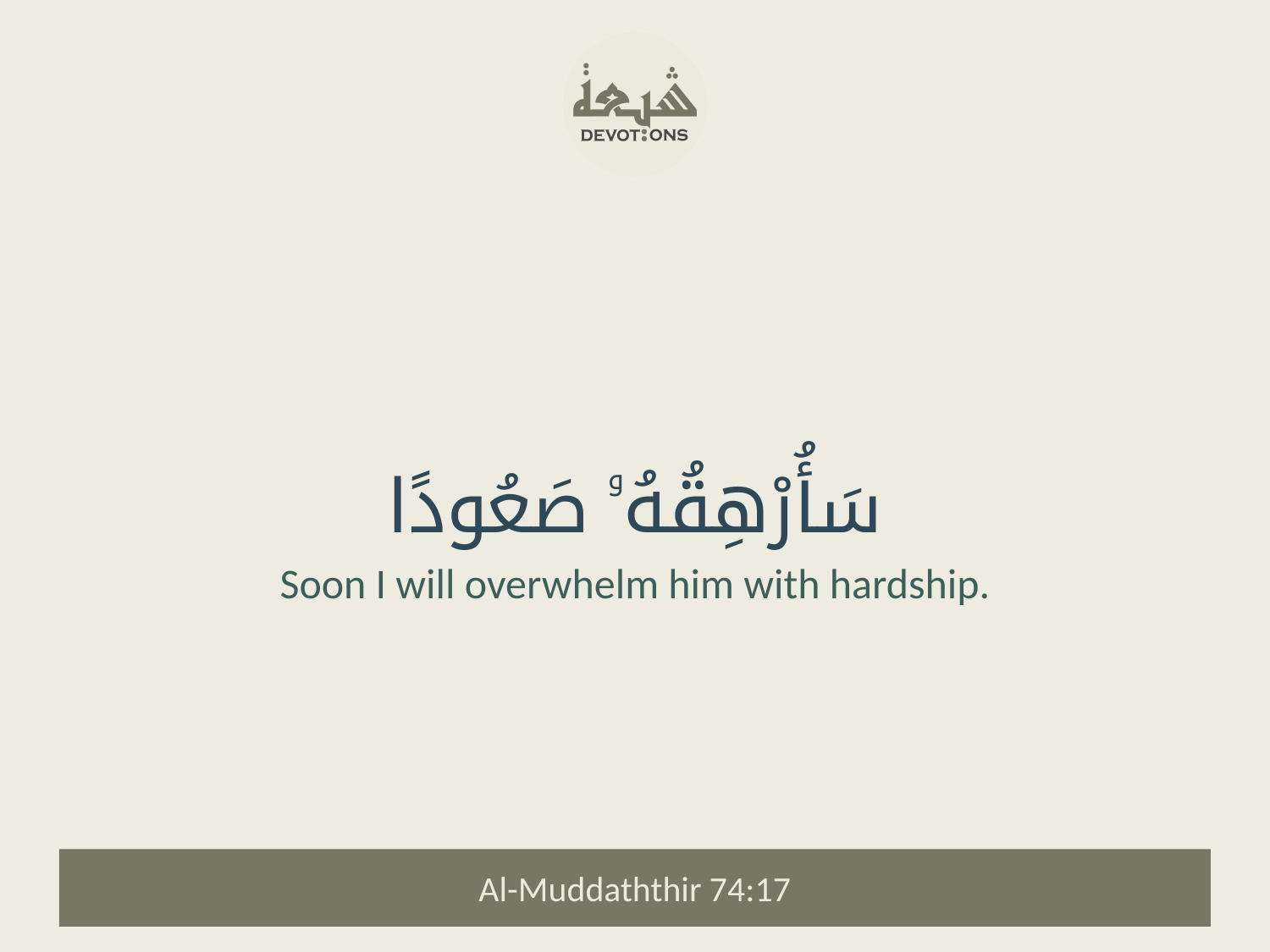

سَأُرْهِقُهُۥ صَعُودًا
Soon I will overwhelm him with hardship.
Al-Muddaththir 74:17